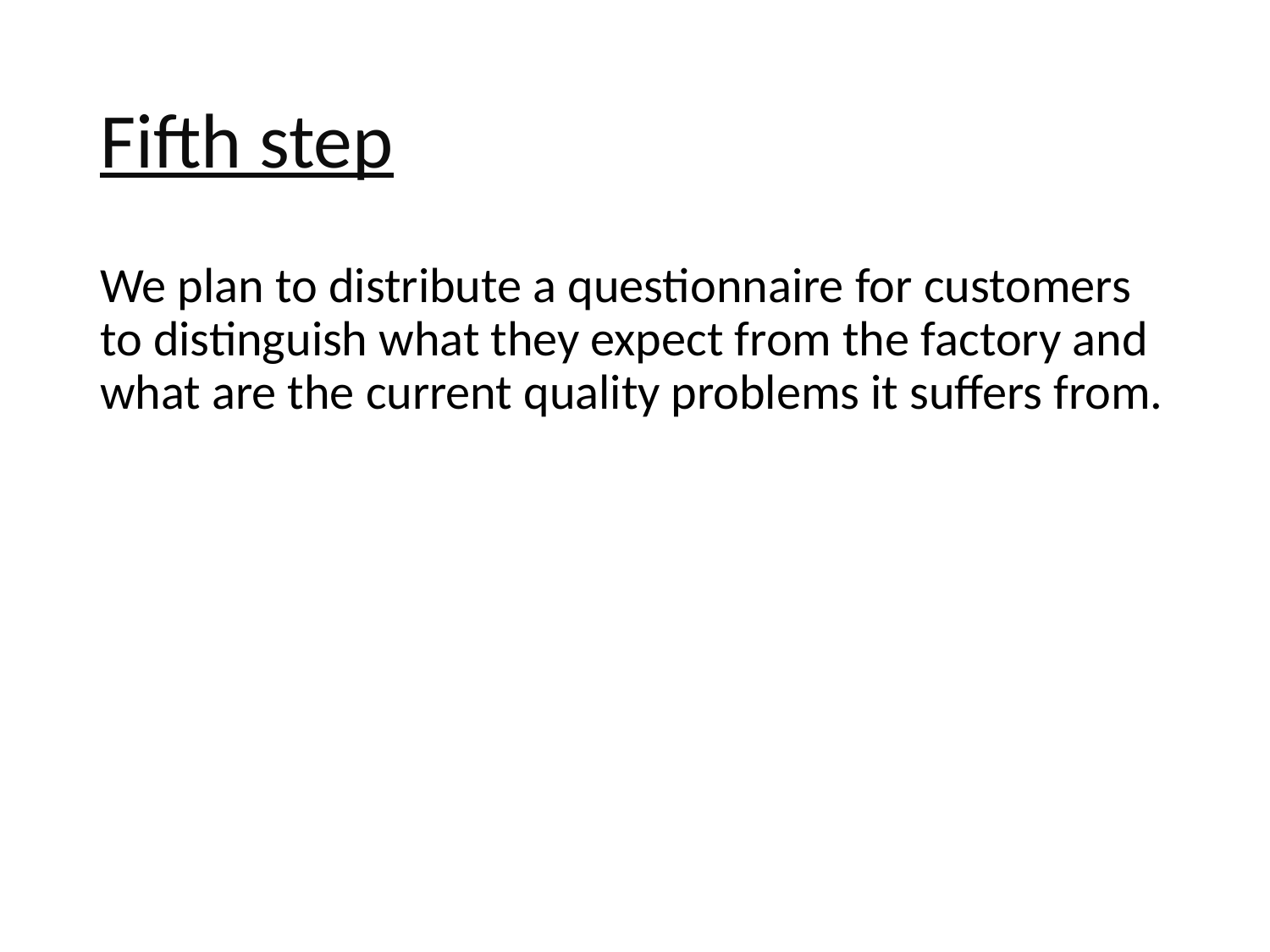

# Fifth step
We plan to distribute a questionnaire for customers to distinguish what they expect from the factory and what are the current quality problems it suffers from.